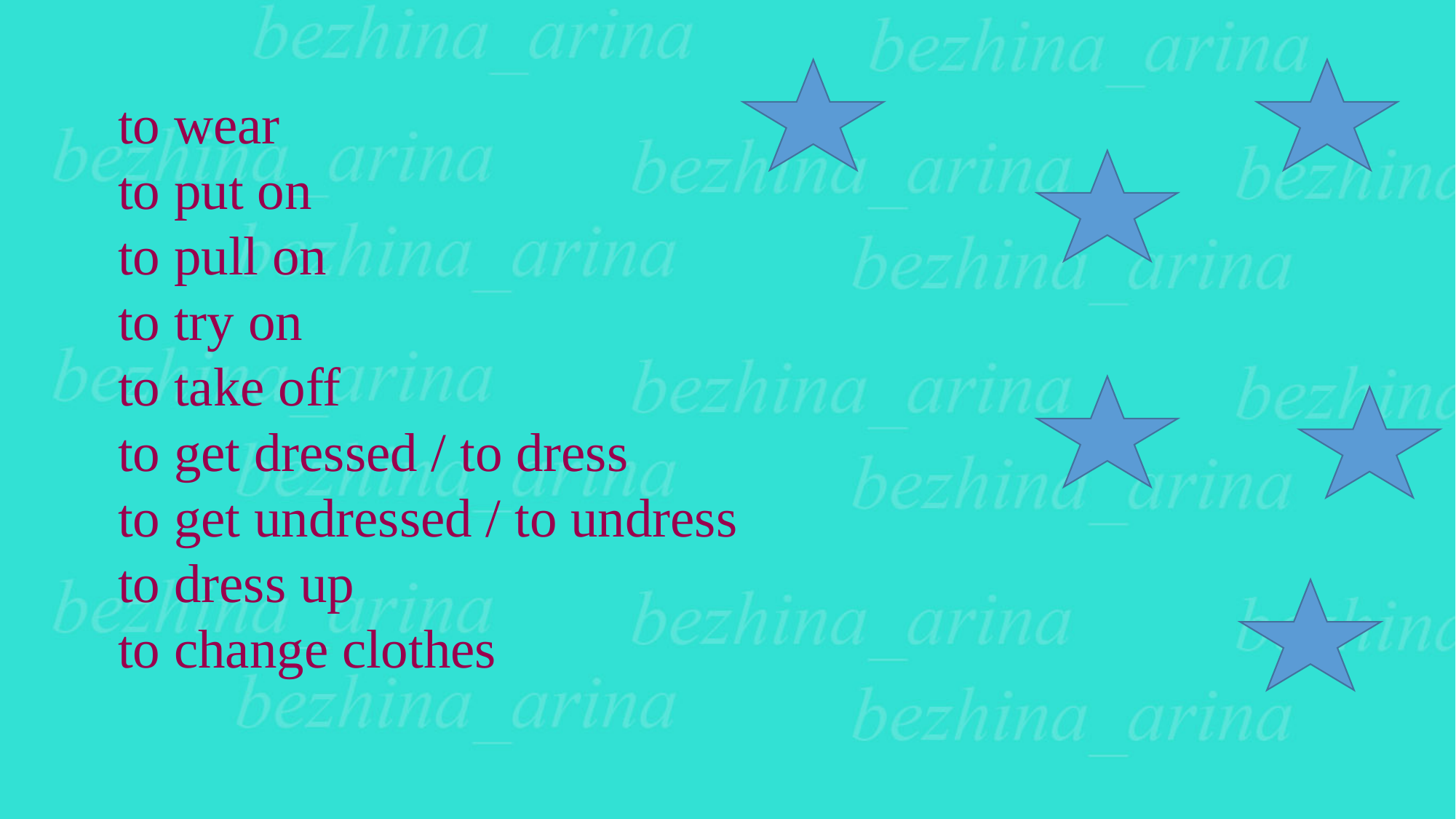

to wear
to put on
to pull on
to try on
to take off
to get dressed / to dress
to get undressed / to undress
to dress up
to change clothes